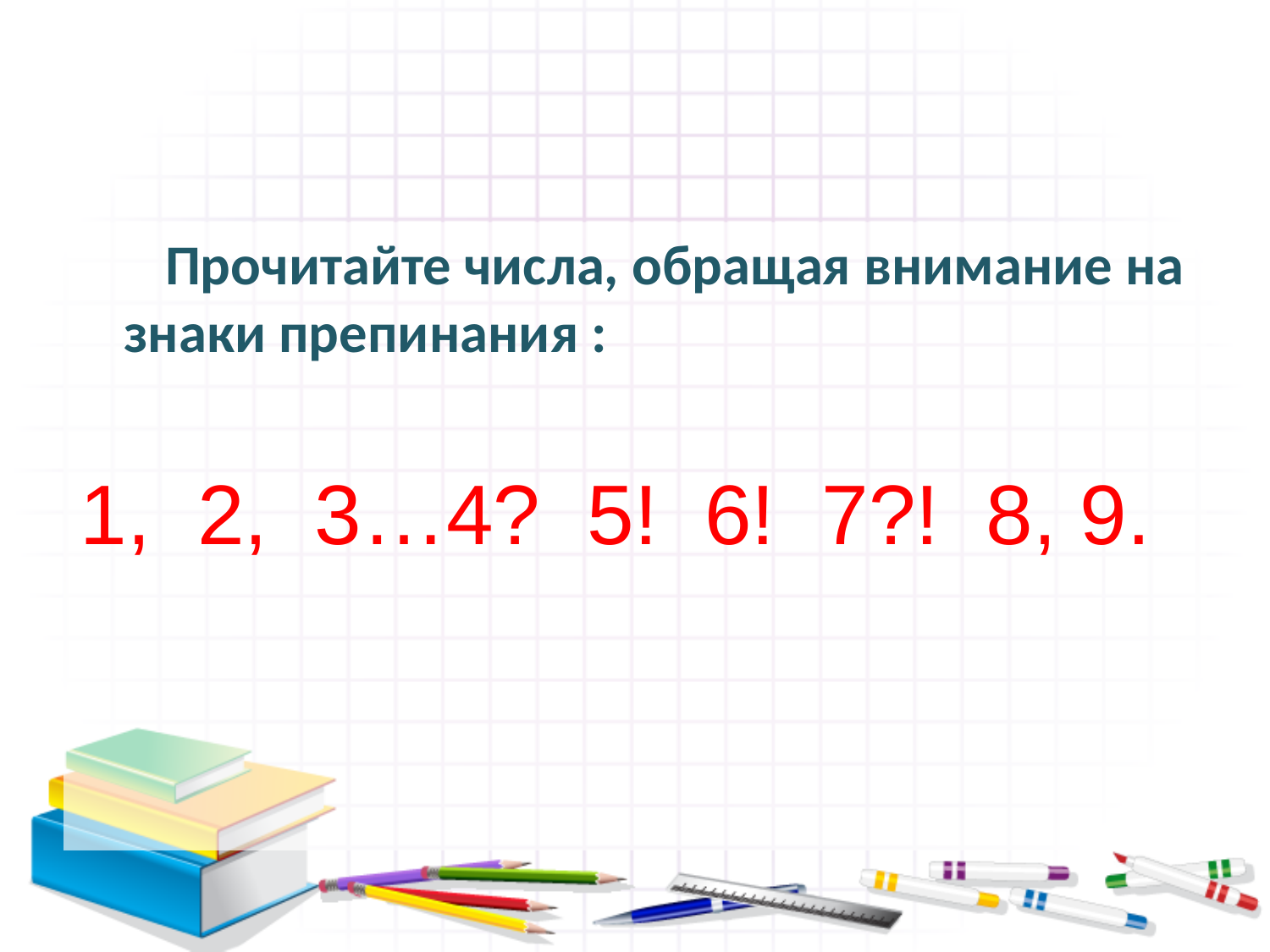

#
       Прочитайте числа, обращая внимание на знаки препинания :

1,  2,  3…4?  5!  6!  7?!  8, 9.